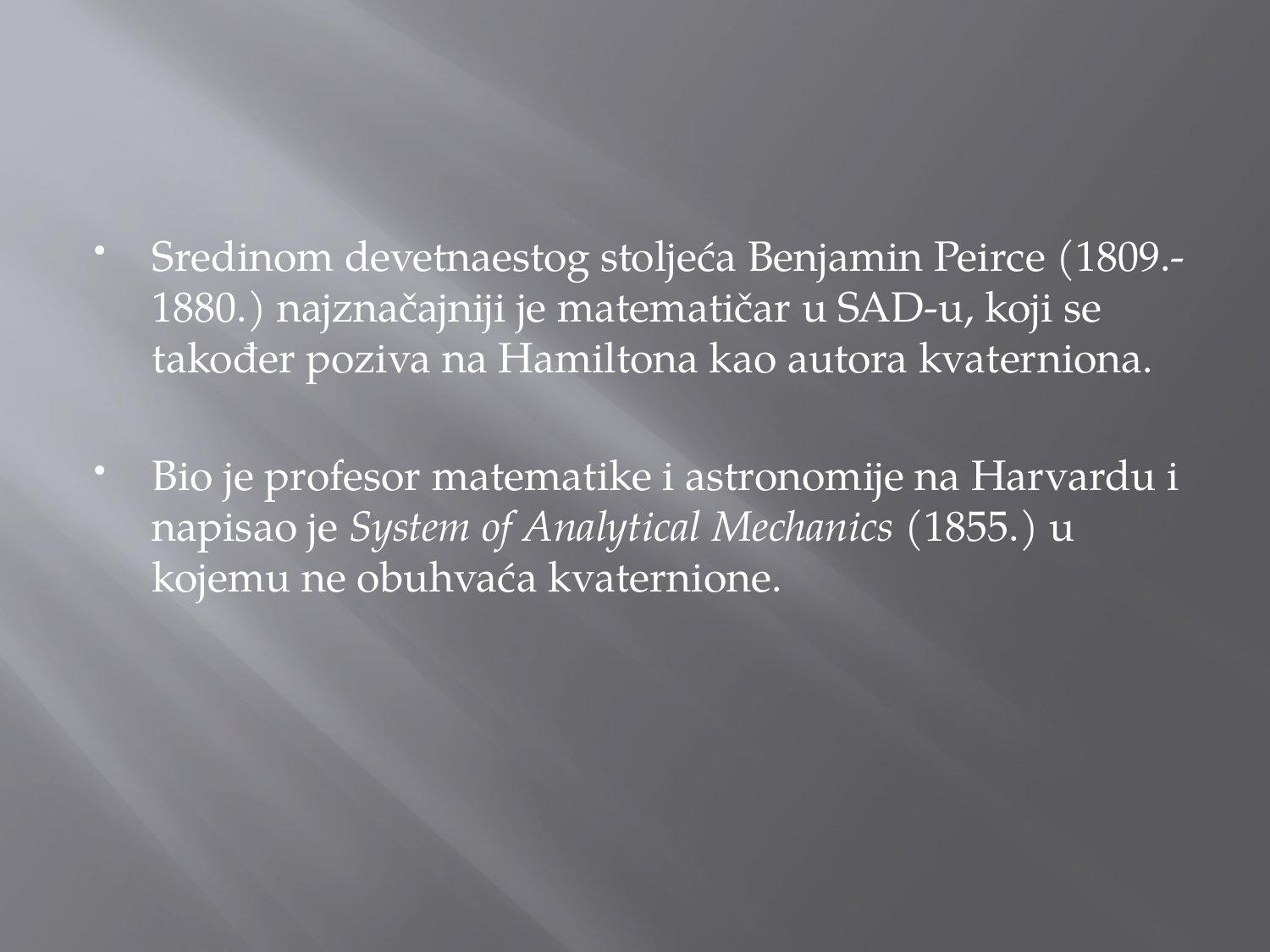

#
Sredinom devetnaestog stoljeća Benjamin Peirce (1809.-1880.) najznačajniji je matematičar u SAD-u, koji se također poziva na Hamiltona kao autora kvaterniona.

Bio je profesor matematike i astronomije na Harvardu i napisao je System of Analytical Mechanics (1855.) u kojemu ne obuhvaća kvaternione.